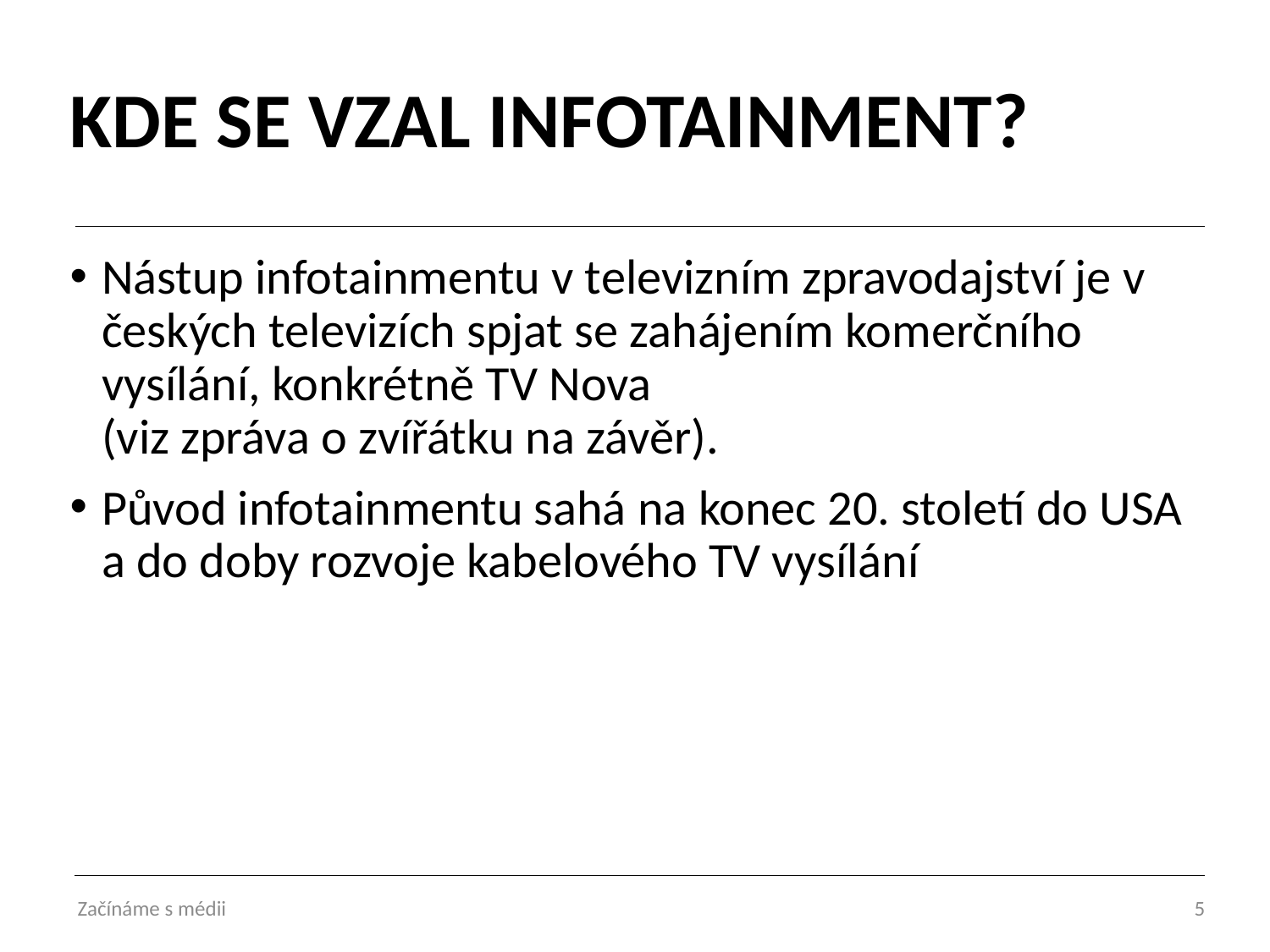

# KDE SE VZAL INFOTAINMENT?
Nástup infotainmentu v televizním zpravodajství je v českých televizích spjat se zahájením komerčního vysílání, konkrétně TV Nova
(viz zpráva o zvířátku na závěr).
Původ infotainmentu sahá na konec 20. století do USA a do doby rozvoje kabelového TV vysílání

Začínáme s médii
5